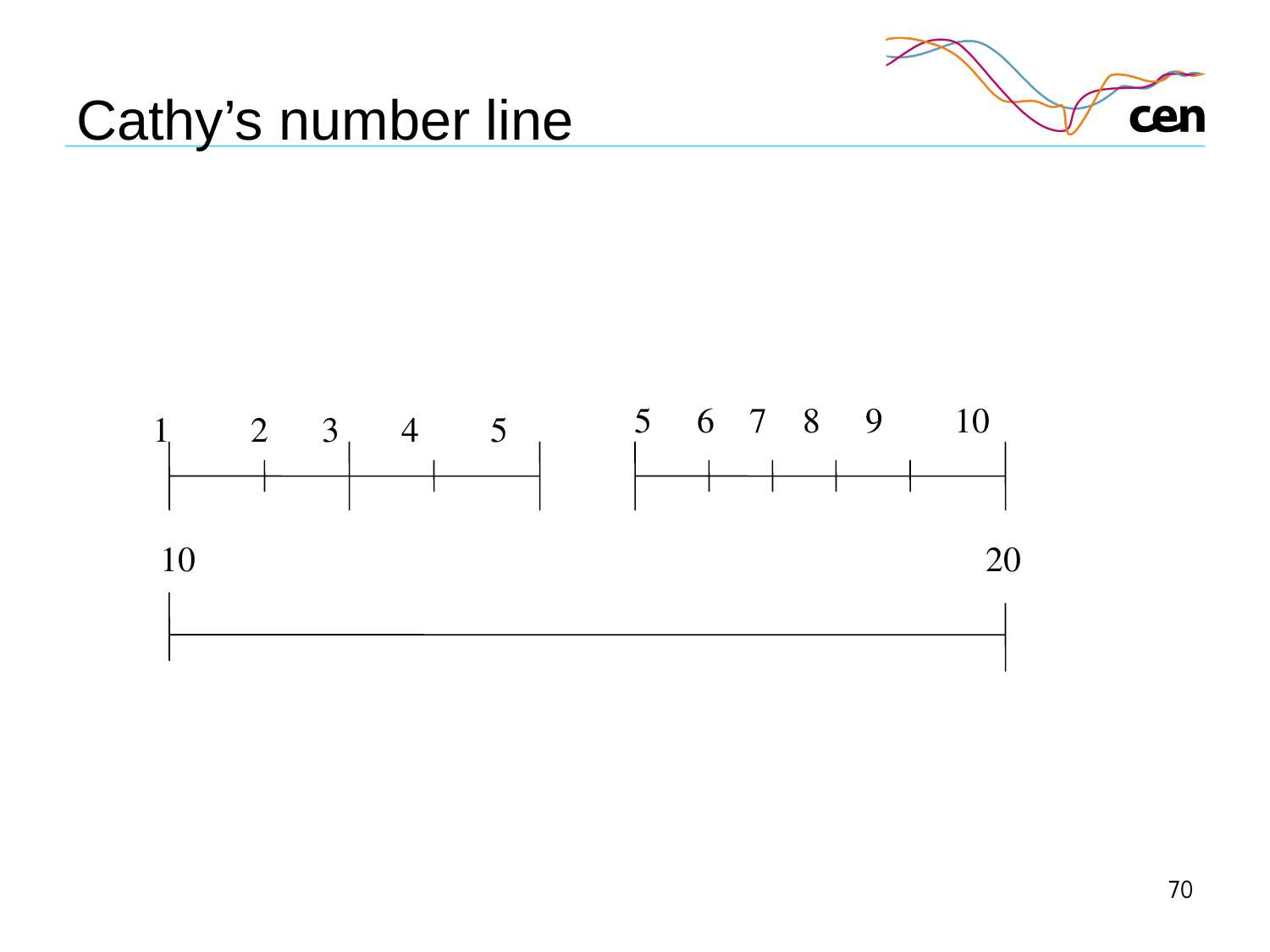

# Cathy’s number line
5     6    7    8     9        10

1         2      3       4        5

10
20

70